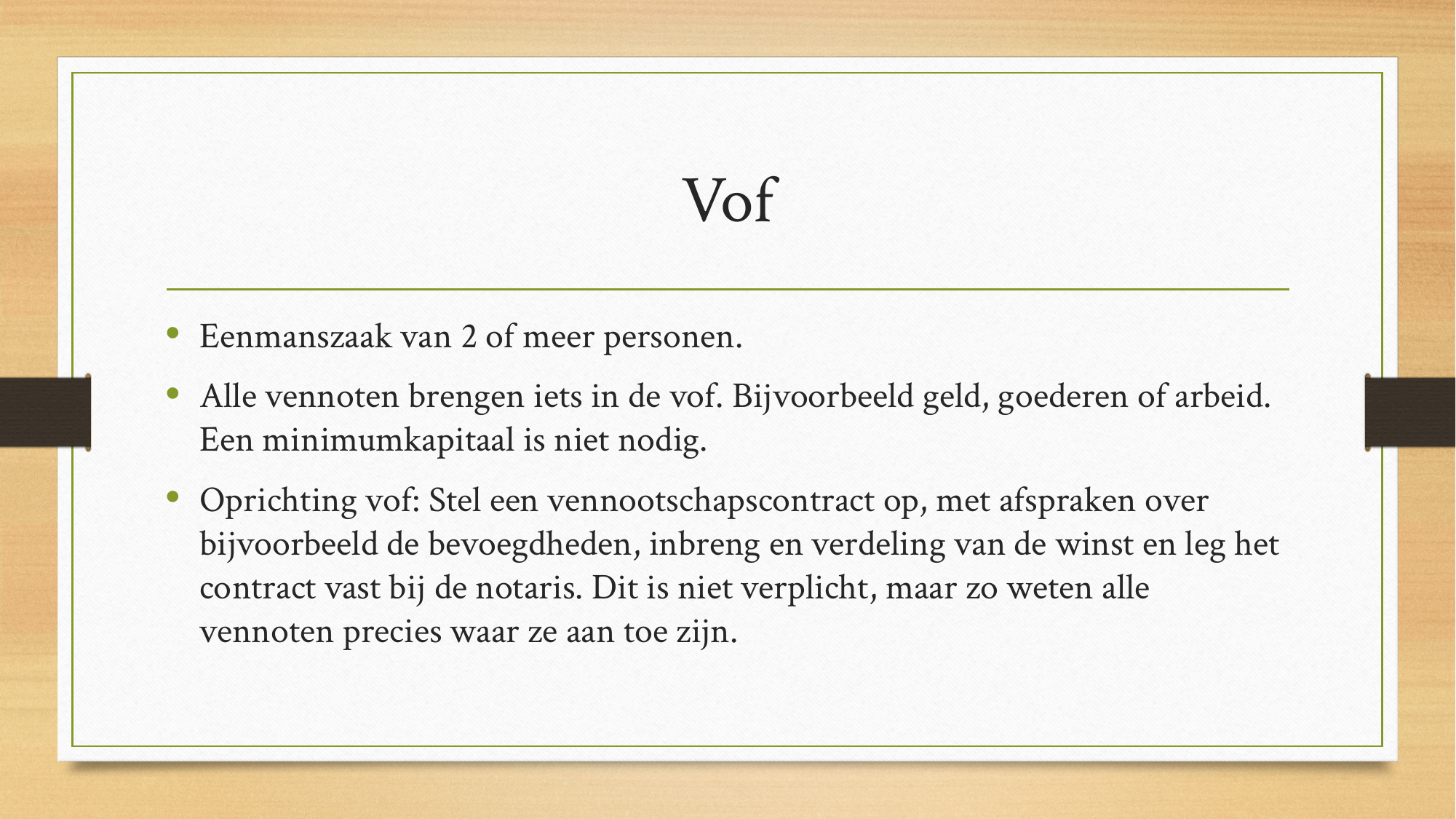

# Vof
Eenmanszaak van 2 of meer personen.
Alle vennoten brengen iets in de vof. Bijvoorbeeld geld, goederen of arbeid. Een minimumkapitaal is niet nodig.
Oprichting vof: Stel een vennootschapscontract op, met afspraken over bijvoorbeeld de bevoegdheden, inbreng en verdeling van de winst en leg het contract vast bij de notaris. Dit is niet verplicht, maar zo weten alle vennoten precies waar ze aan toe zijn.